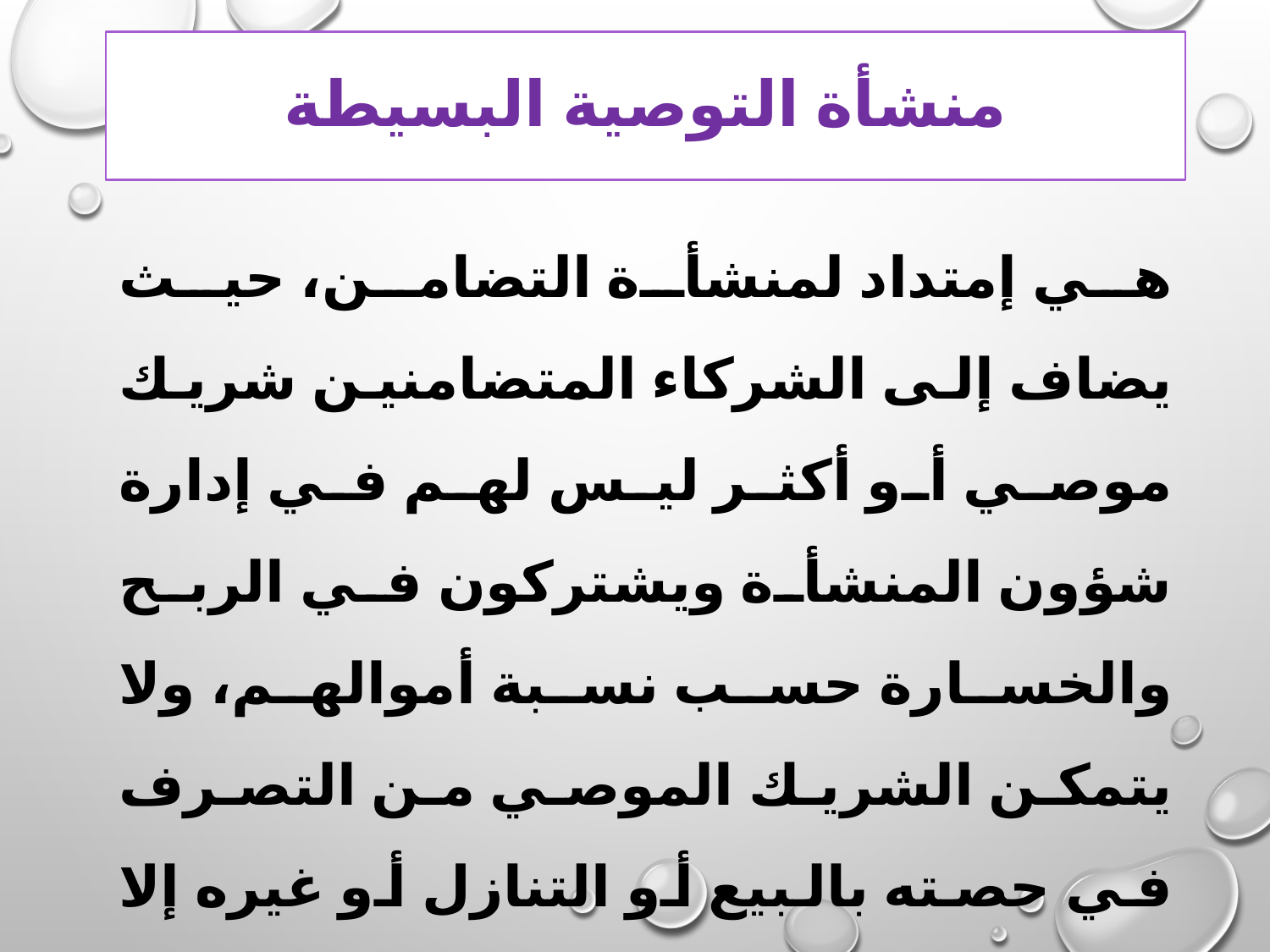

# منشأة التوصية البسيطة
هي إمتداد لمنشأة التضامن، حيث يضاف إلى الشركاء المتضامنين شريك موصي أو أكثر ليس لهم في إدارة شؤون المنشأة ويشتركون في الربح والخسارة حسب نسبة أموالهم، ولا يتمكن الشريك الموصي من التصرف في حصته بالبيع أو التنازل أو غيره إلا بموافقة الشركاء المتضامنين.